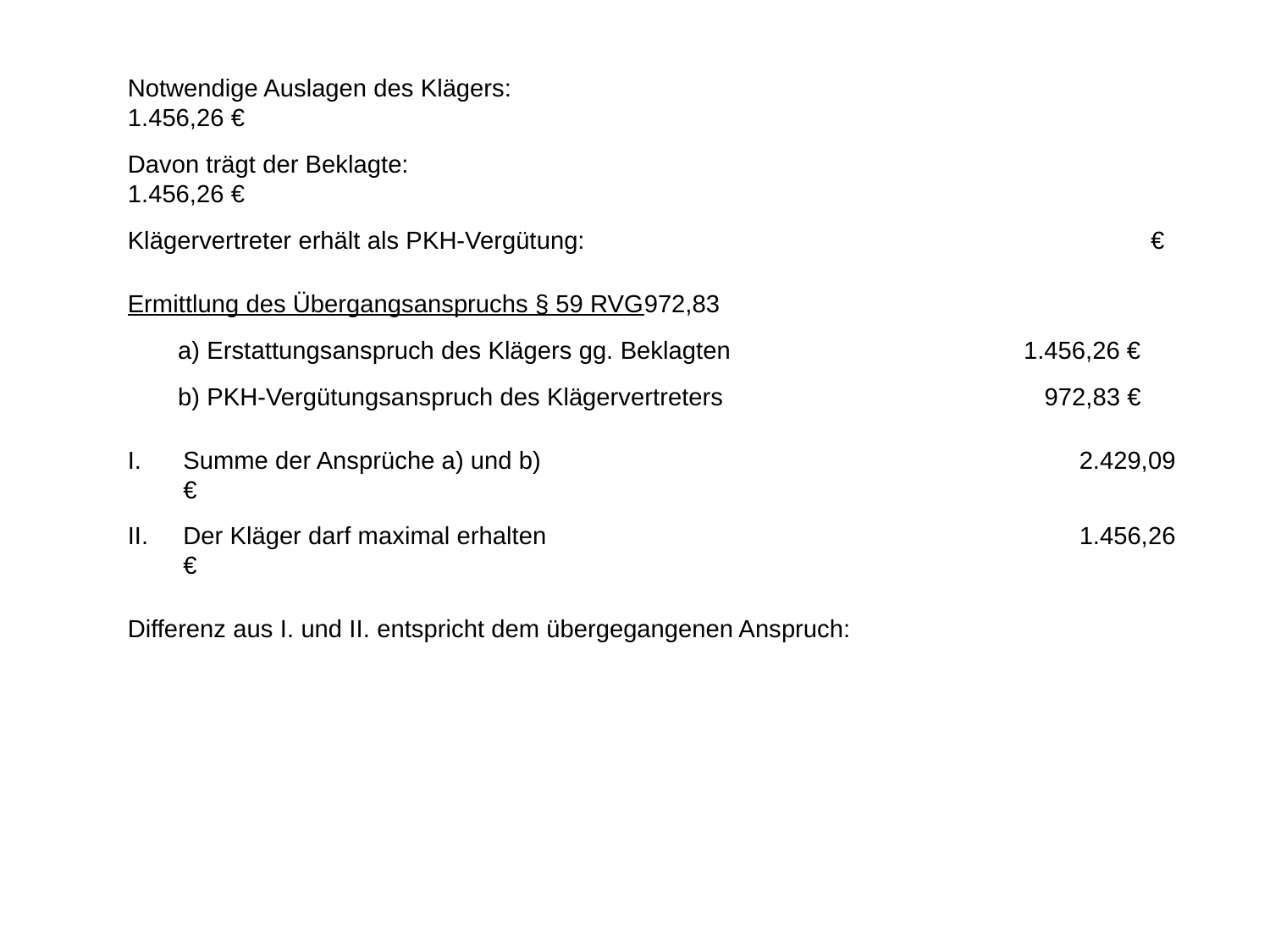

Notwendige Auslagen des Klägers:					1.456,26 €

Davon trägt der Beklagte:						1.456,26 €

Klägervertreter erhält als PKH-Vergütung:					 €

Ermittlung des Übergangsanspruchs § 59 RVG972,83

	a) Erstattungsanspruch des Klägers gg. Beklagten			 1.456,26 €

	b) PKH-Vergütungsanspruch des Klägervertreters			    972,83 €

Summe der Ansprüche a) und b)					 2.429,09 €

Der Kläger darf maximal erhalten					 1.456,26 €

Differenz aus I. und II. entspricht dem übergegangenen Anspruch: